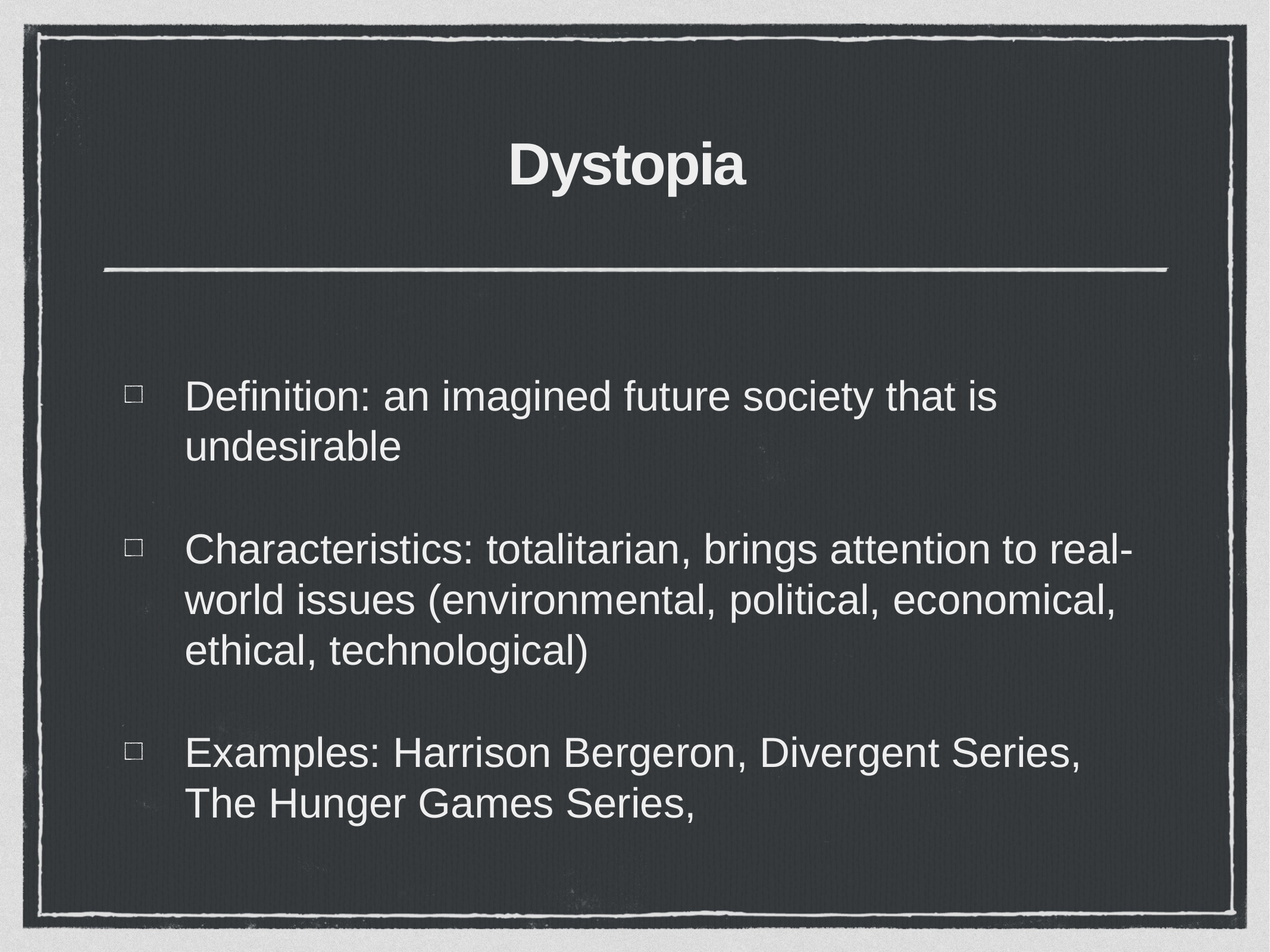

# Dystopia
Definition: an imagined future society that is undesirable
Characteristics: totalitarian, brings attention to real-world issues (environmental, political, economical, ethical, technological)
Examples: Harrison Bergeron, Divergent Series, The Hunger Games Series,